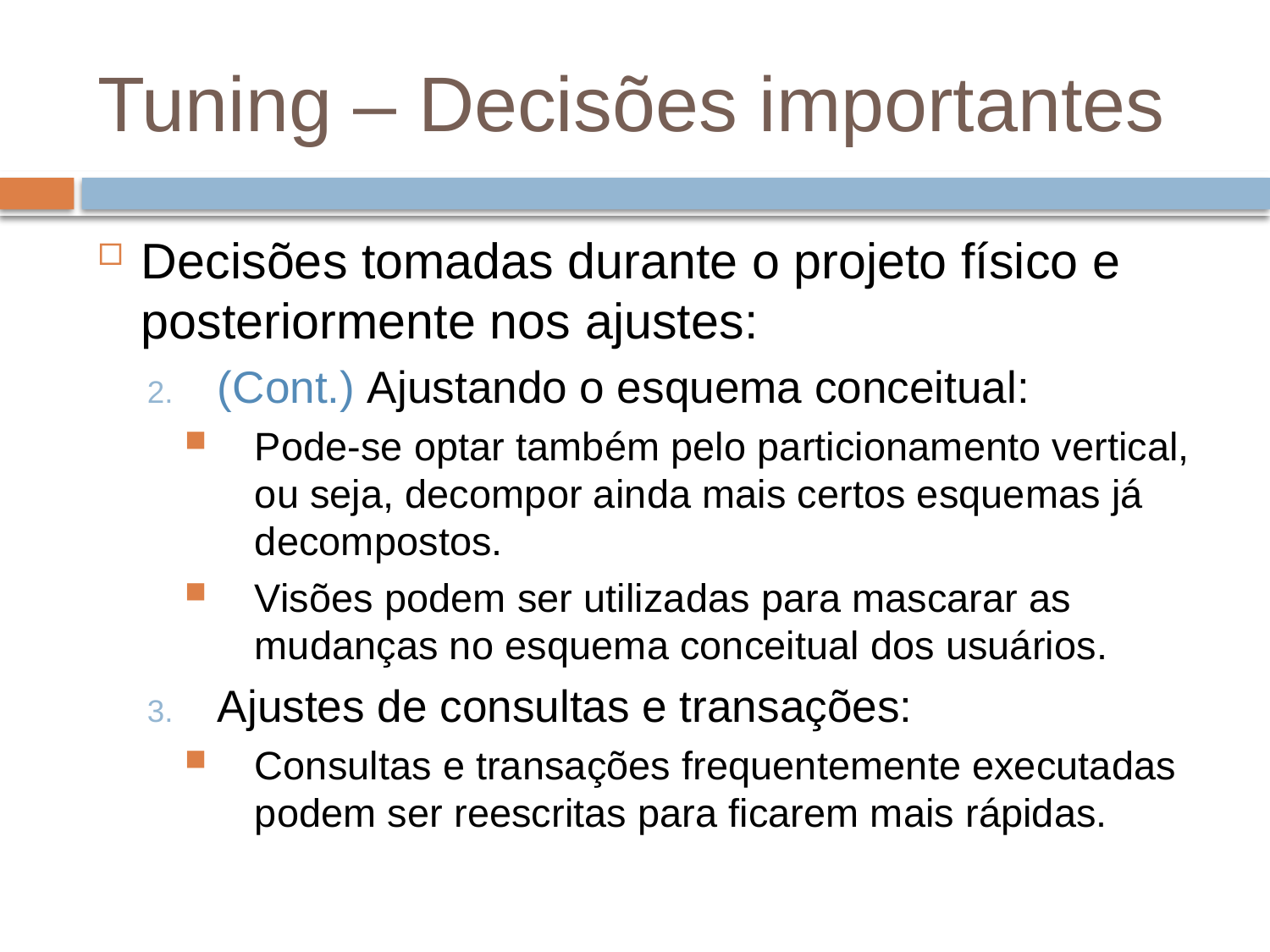

# Tuning – Decisões importantes
Decisões tomadas durante o projeto físico e posteriormente nos ajustes:
(Cont.) Ajustando o esquema conceitual:
Pode-se optar também pelo particionamento vertical, ou seja, decompor ainda mais certos esquemas já decompostos.
Visões podem ser utilizadas para mascarar as mudanças no esquema conceitual dos usuários.
Ajustes de consultas e transações:
Consultas e transações frequentemente executadas podem ser reescritas para ficarem mais rápidas.